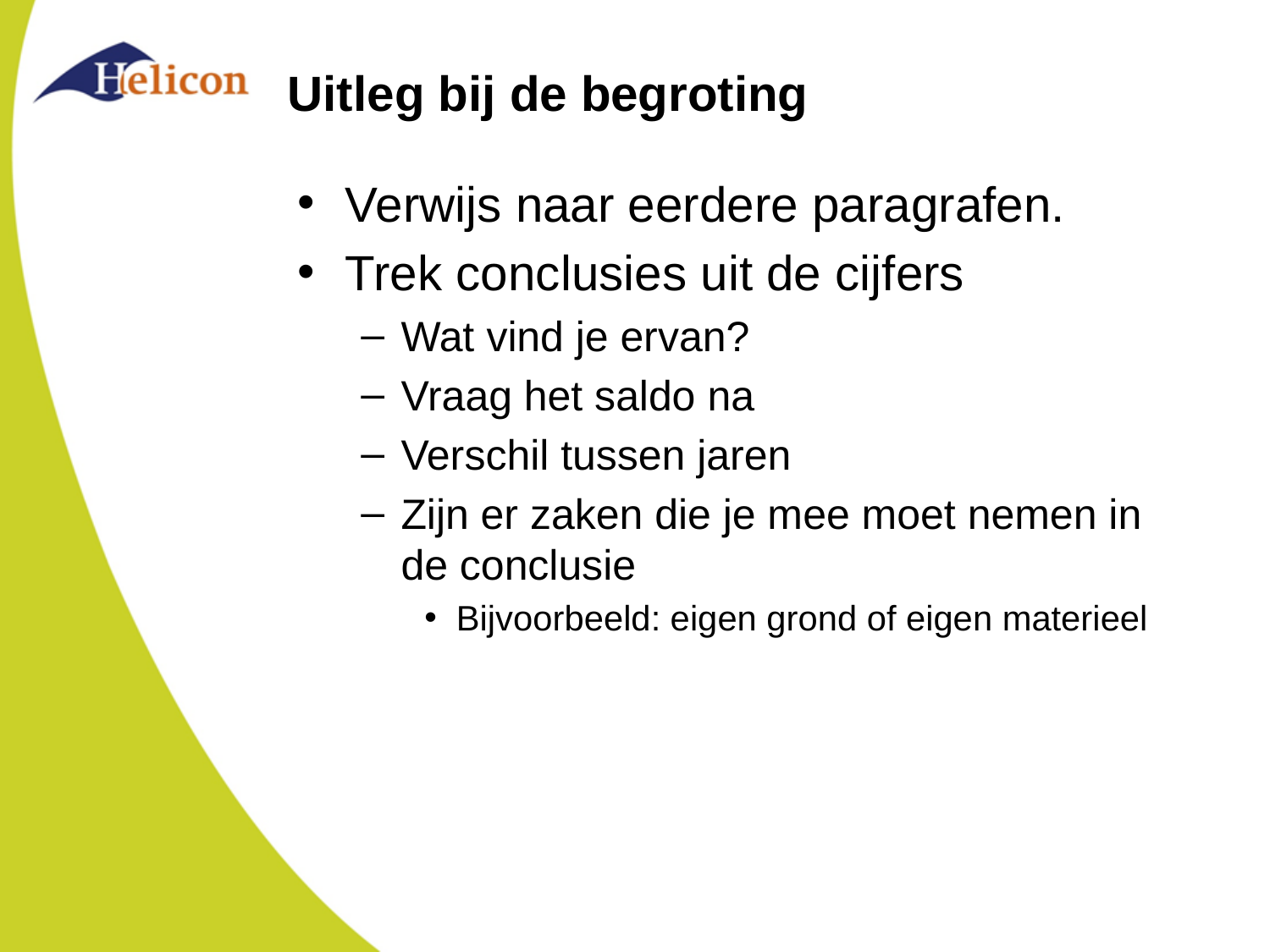

# Uitleg bij de begroting
Verwijs naar eerdere paragrafen.
Trek conclusies uit de cijfers
Wat vind je ervan?
Vraag het saldo na
Verschil tussen jaren
Zijn er zaken die je mee moet nemen in de conclusie
Bijvoorbeeld: eigen grond of eigen materieel